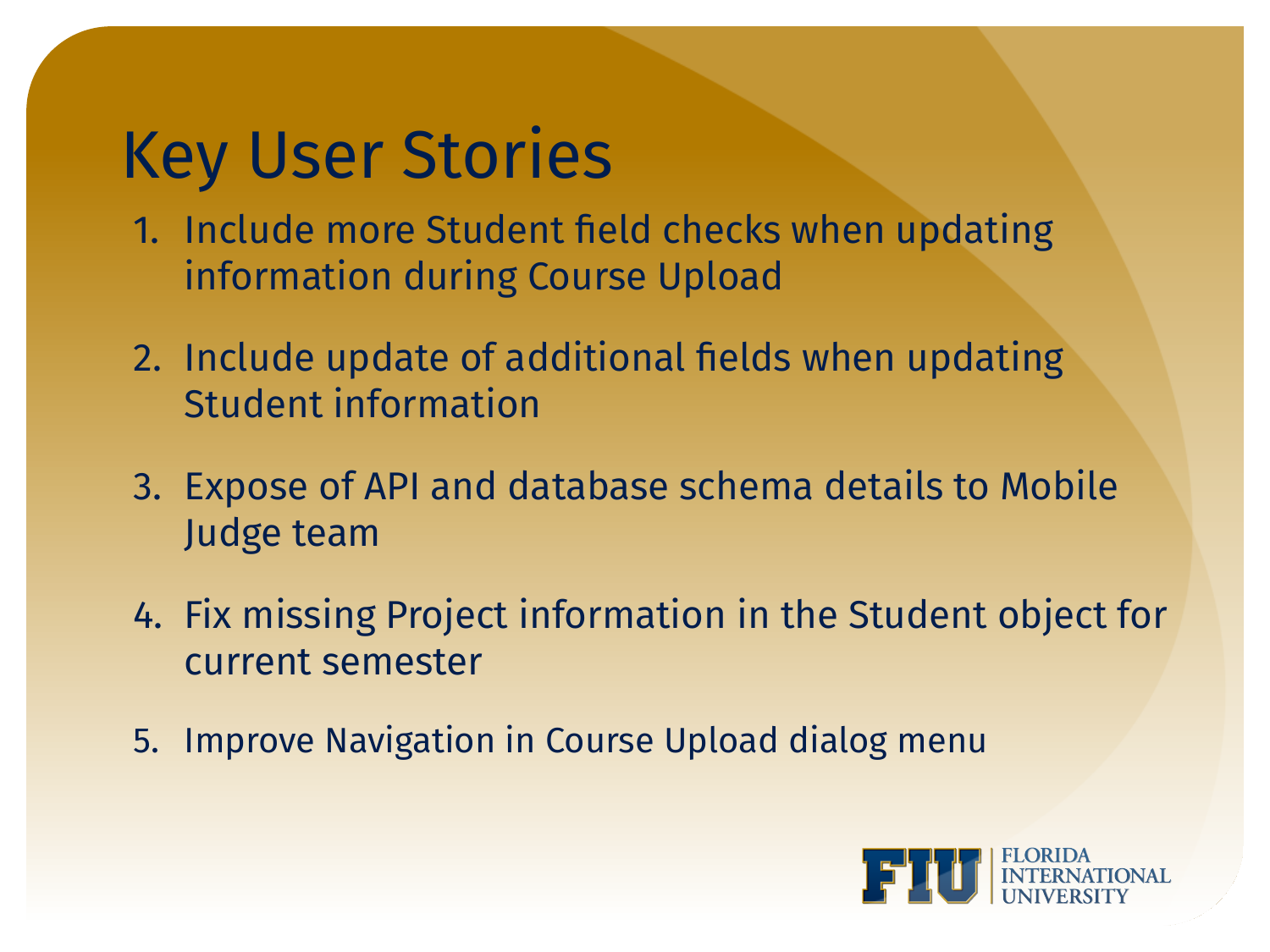

# Key User Stories
Include more Student field checks when updating information during Course Upload
Include update of additional fields when updating Student information
Expose of API and database schema details to Mobile Judge team
Fix missing Project information in the Student object for current semester
Improve Navigation in Course Upload dialog menu